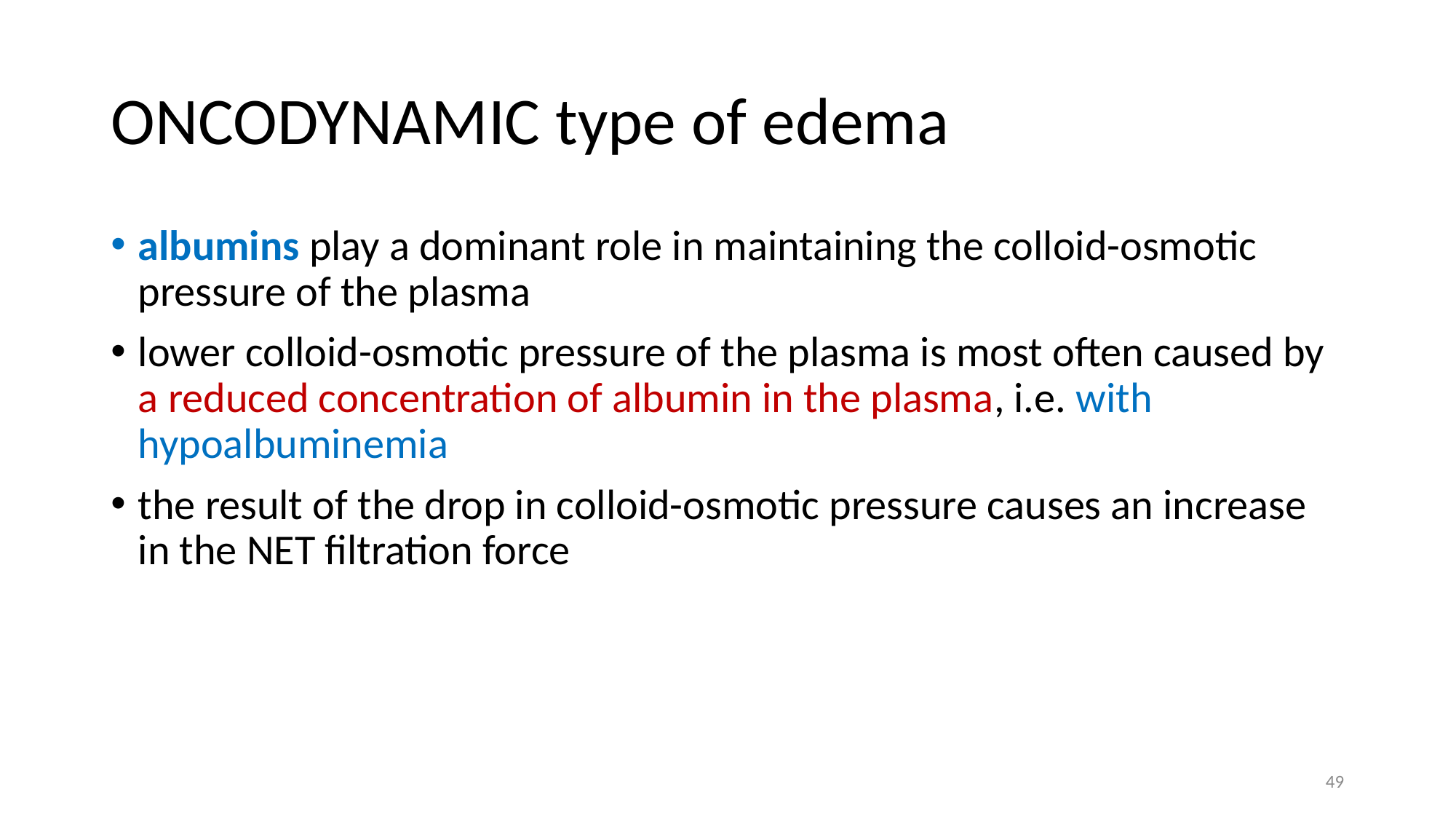

# ONCODYNAMIC type of edema
albumins play a dominant role in maintaining the colloid-osmotic pressure of the plasma
lower colloid-osmotic pressure of the plasma is most often caused by a reduced concentration of albumin in the plasma, i.e. with hypoalbuminemia
the result of the drop in colloid-osmotic pressure causes an increase in the NET filtration force
49